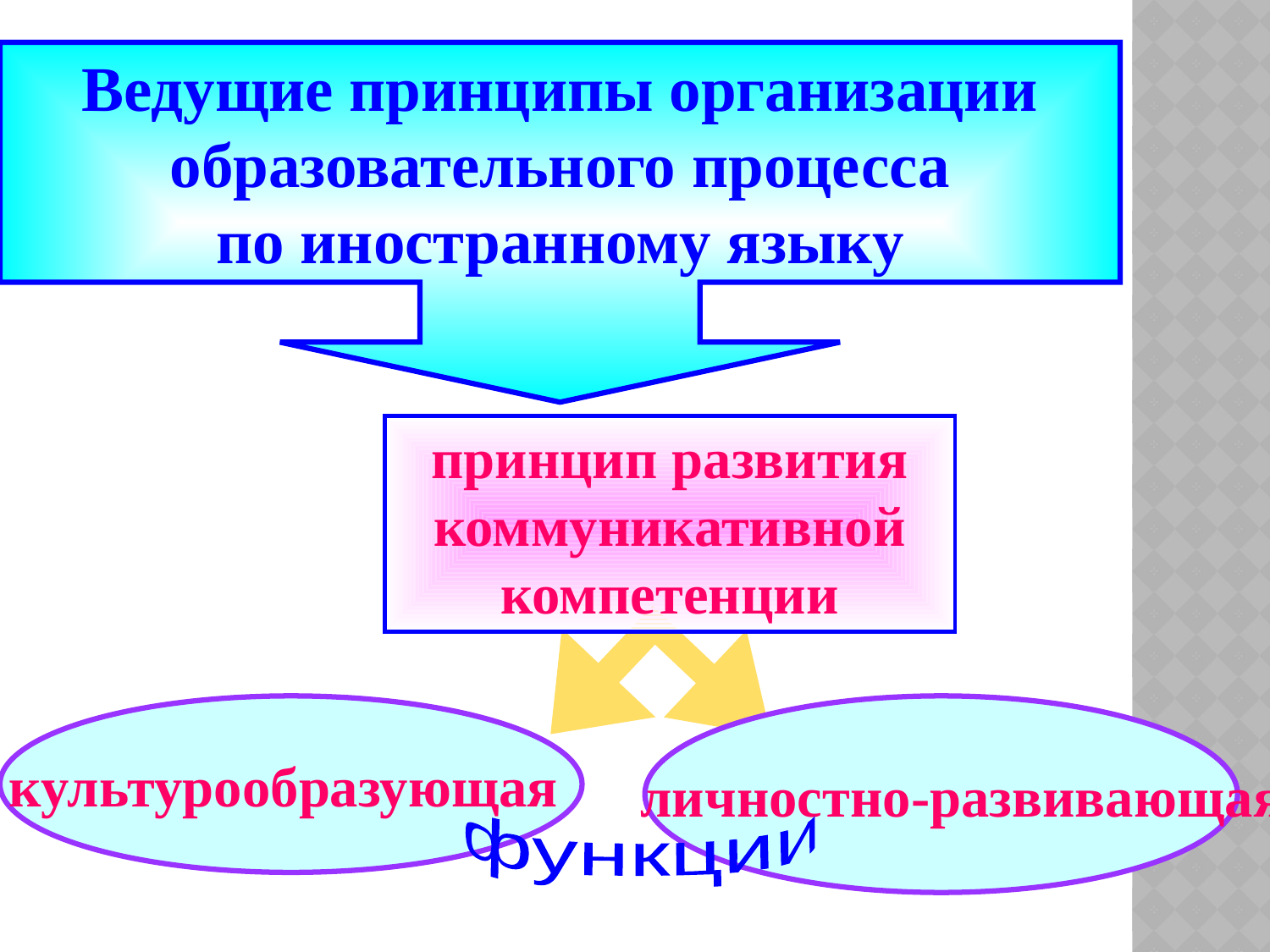

Ведущие принципы организации
образовательного процесса
по иностранному языку

принцип развития коммуникативной компетенции

культурообразующая
    личностно-развивающая
функции